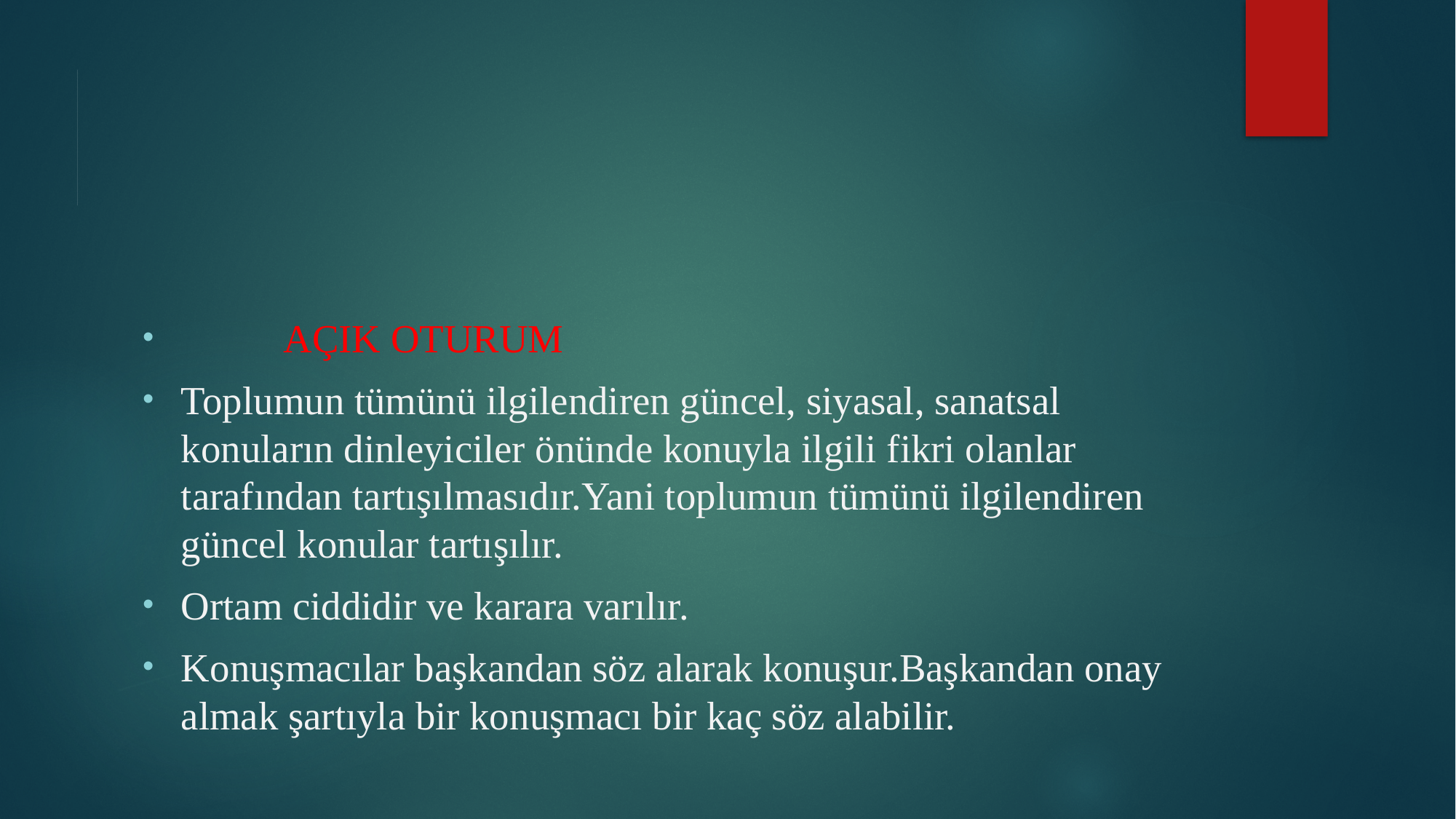

#

 						AÇIK OTURUM
Toplumun tümünü ilgilendiren güncel, siyasal, sanatsal konuların dinleyiciler önünde konuyla ilgili fikri olanlar tarafından tartışılmasıdır.Yani toplumun tümünü ilgilendiren güncel konular tartışılır.
Ortam ciddidir ve karara varılır.
Konuşmacılar başkandan söz alarak konuşur.Başkandan onay almak şartıyla bir konuşmacı bir kaç söz alabilir.